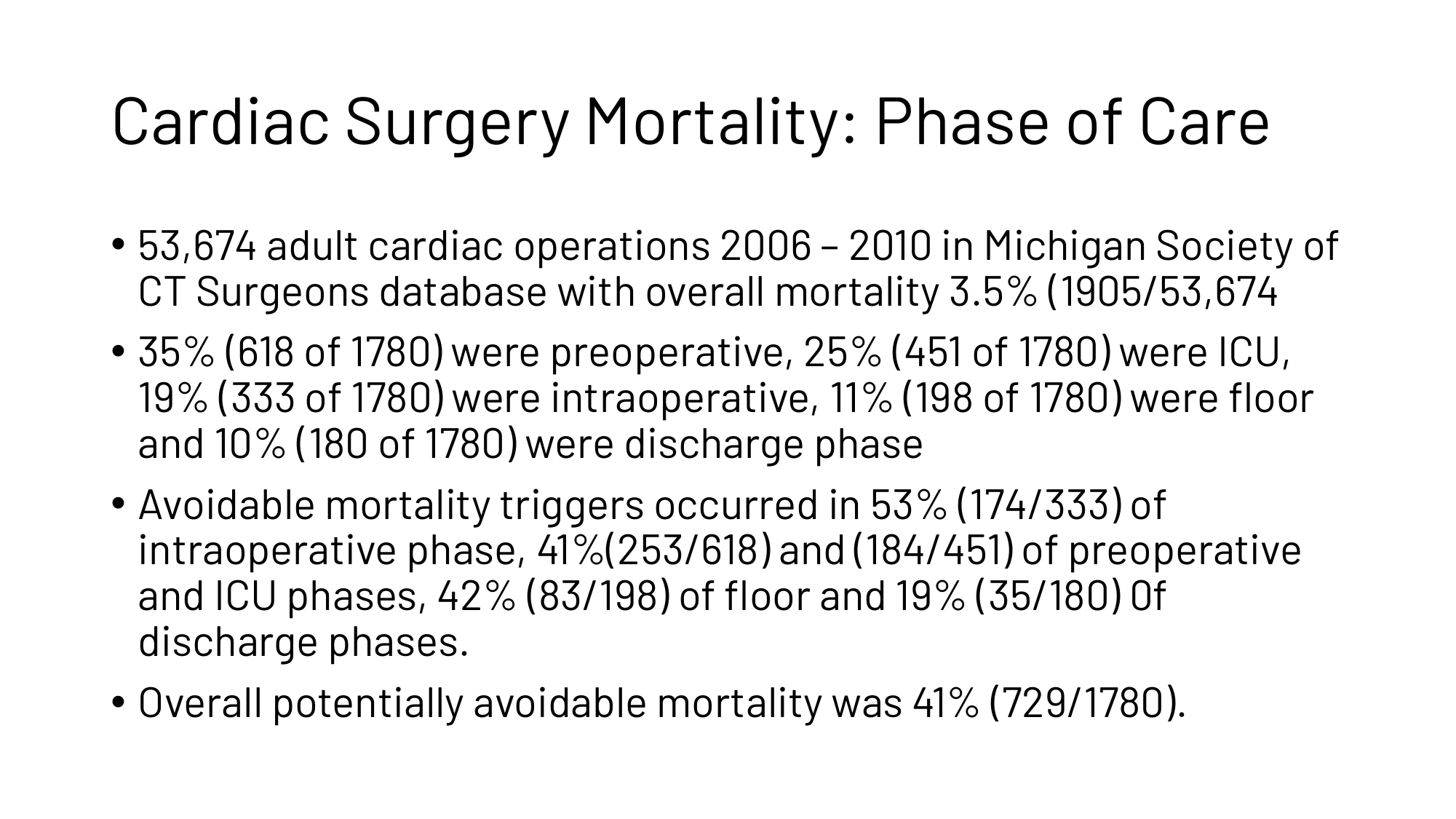

# Cardiac Surgery Mortality: Phase of Care
53,674 adult cardiac operations 2006 – 2010 in Michigan Society of CT Surgeons database with overall mortality 3.5% (1905/53,674
35% (618 of 1780) were preoperative, 25% (451 of 1780) were ICU, 19% (333 of 1780) were intraoperative, 11% (198 of 1780) were floor and 10% (180 of 1780) were discharge phase
Avoidable mortality triggers occurred in 53% (174/333) of intraoperative phase, 41%(253/618) and (184/451) of preoperative and ICU phases, 42% (83/198) of floor and 19% (35/180) 0f discharge phases.
Overall potentially avoidable mortality was 41% (729/1780).